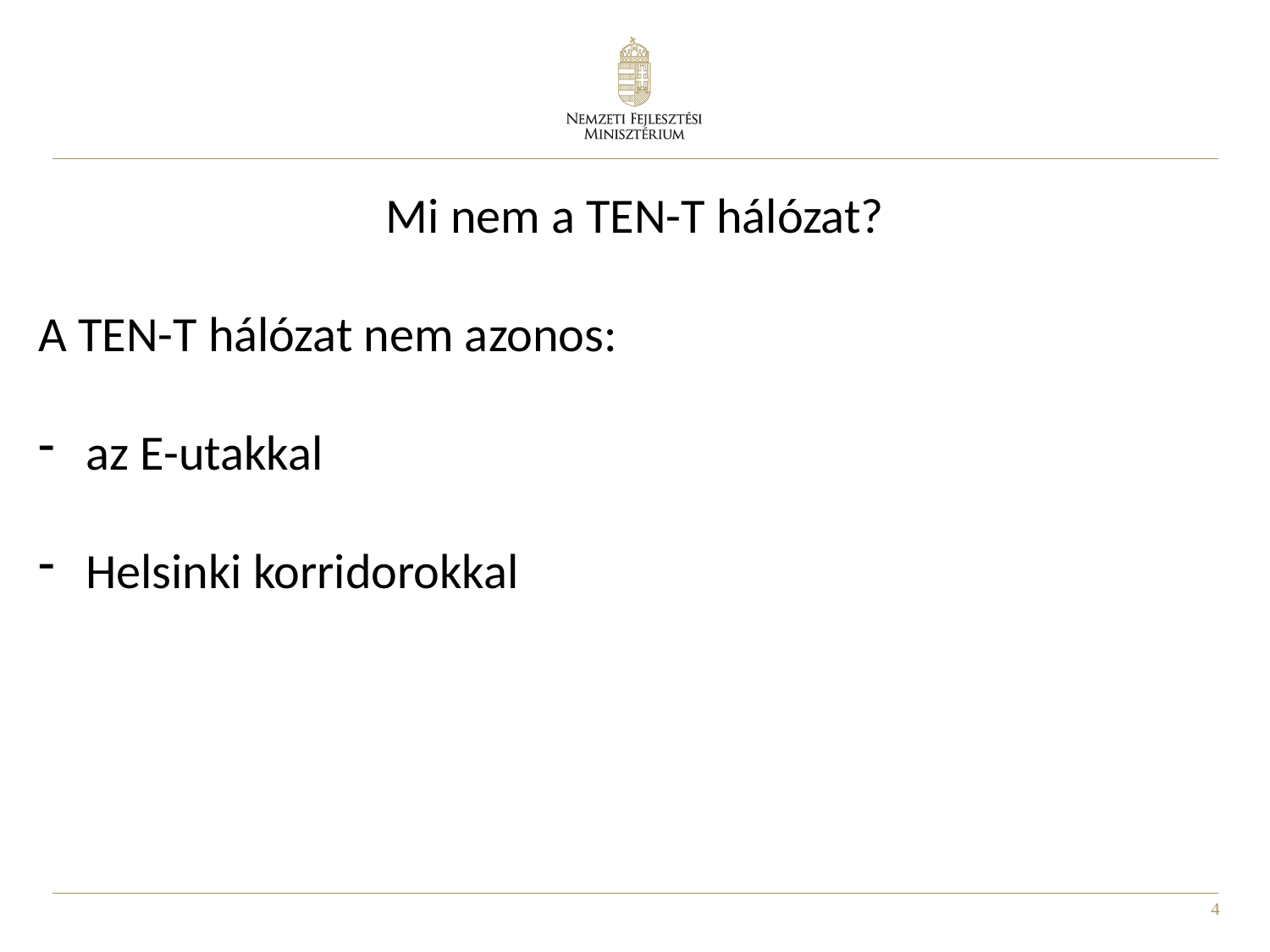

Mi nem a TEN-T hálózat?
A TEN-T hálózat nem azonos:

az E-utakkal

Helsinki korridorokkal